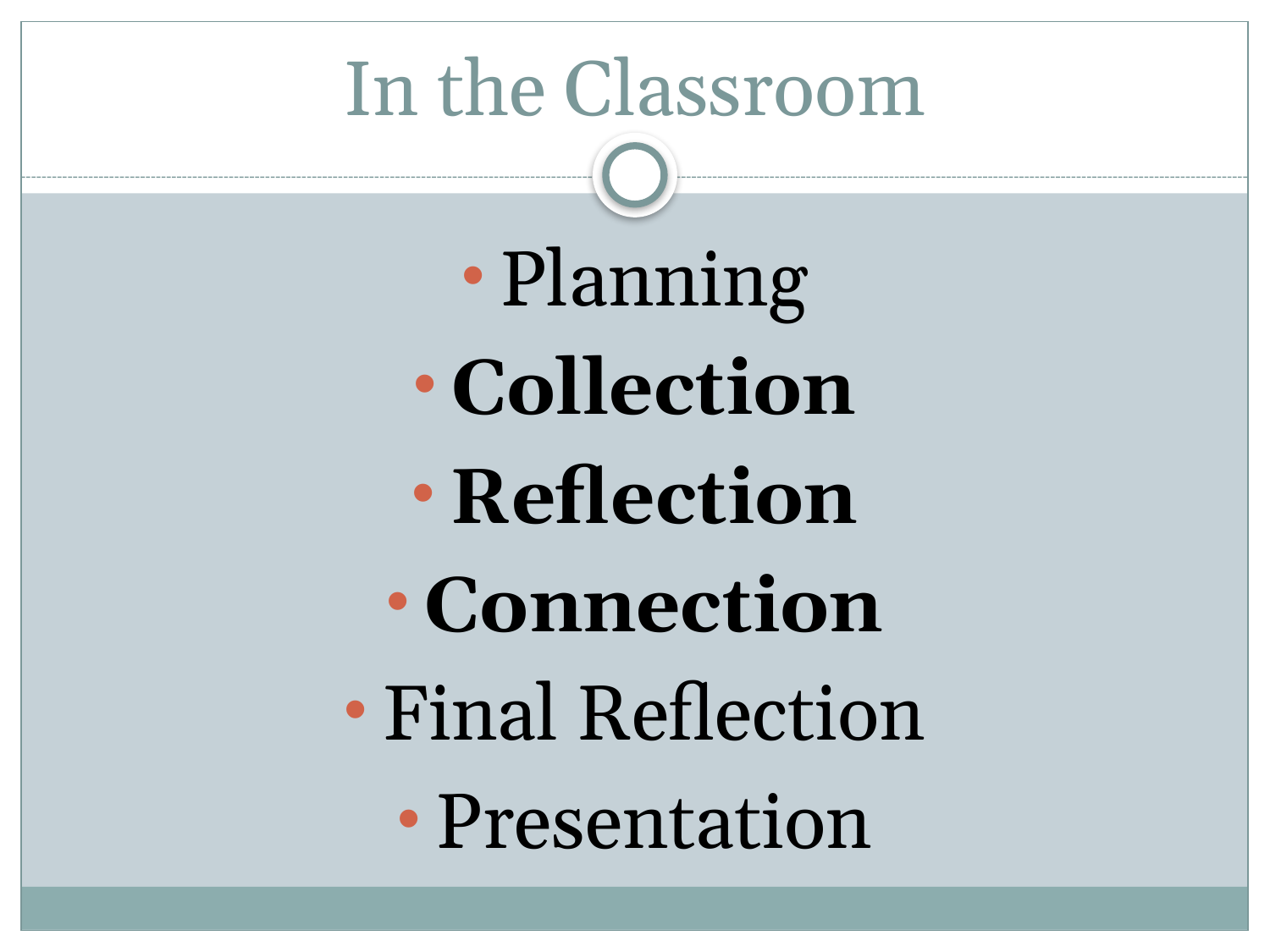

# In the Classroom
Planning
Collection
Reflection
Connection
Final Reflection
Presentation